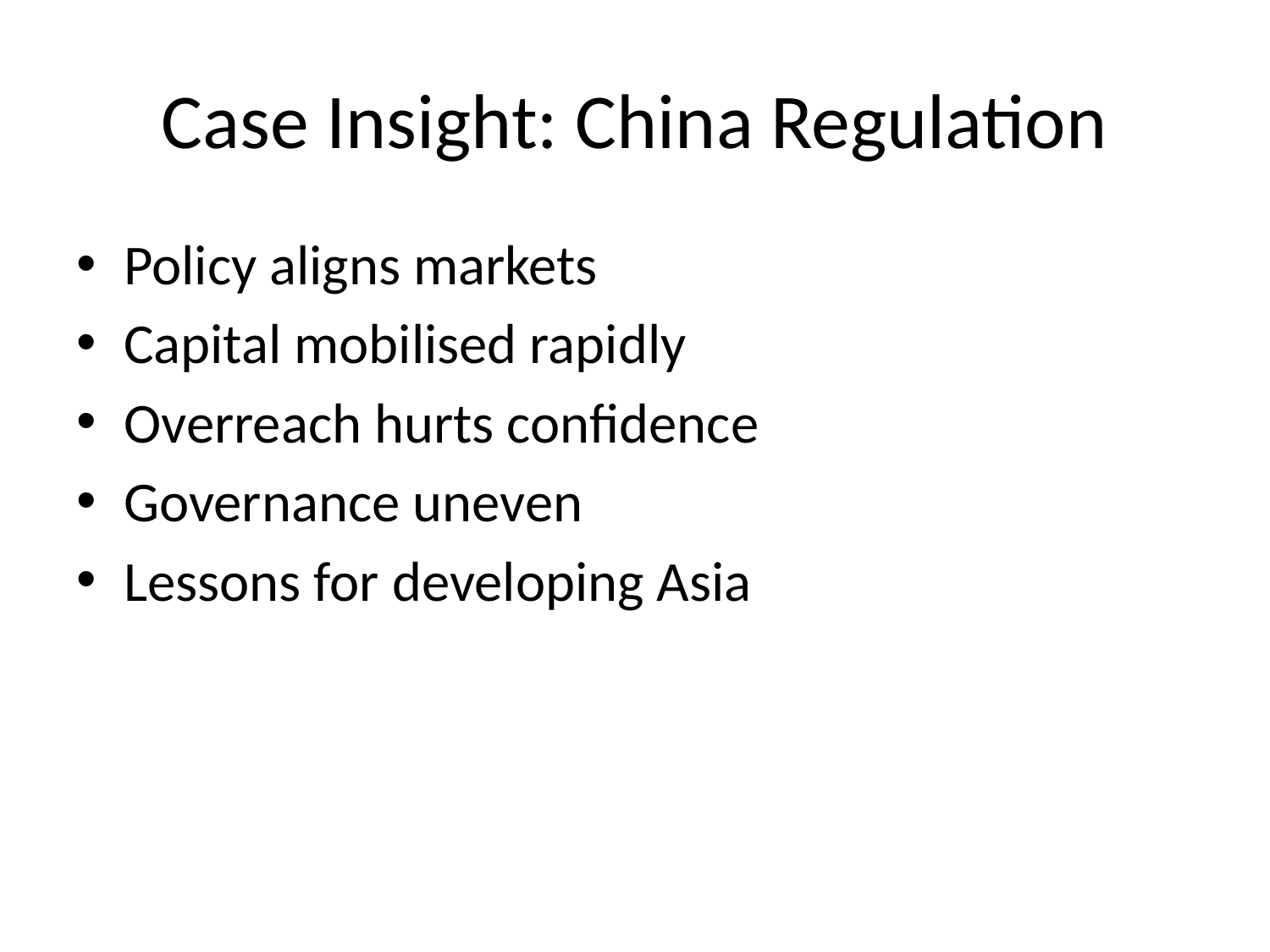

# Case Insight: China Regulation
Policy aligns markets
Capital mobilised rapidly
Overreach hurts confidence
Governance uneven
Lessons for developing Asia